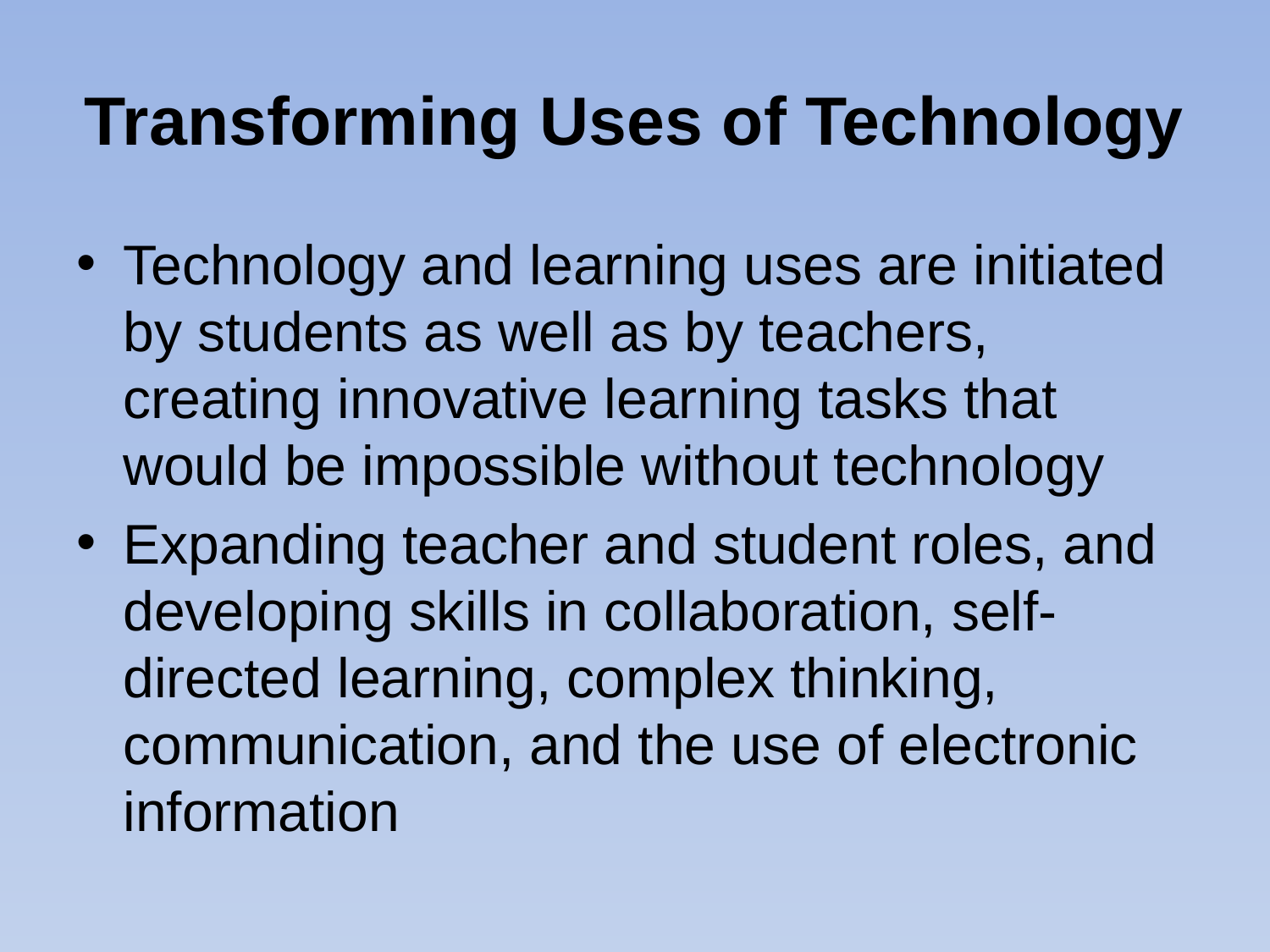

# Transforming Uses of Technology
Technology and learning uses are initiated by students as well as by teachers, creating innovative learning tasks that would be impossible without technology
Expanding teacher and student roles, and developing skills in collaboration, self-directed learning, complex thinking, communication, and the use of electronic information